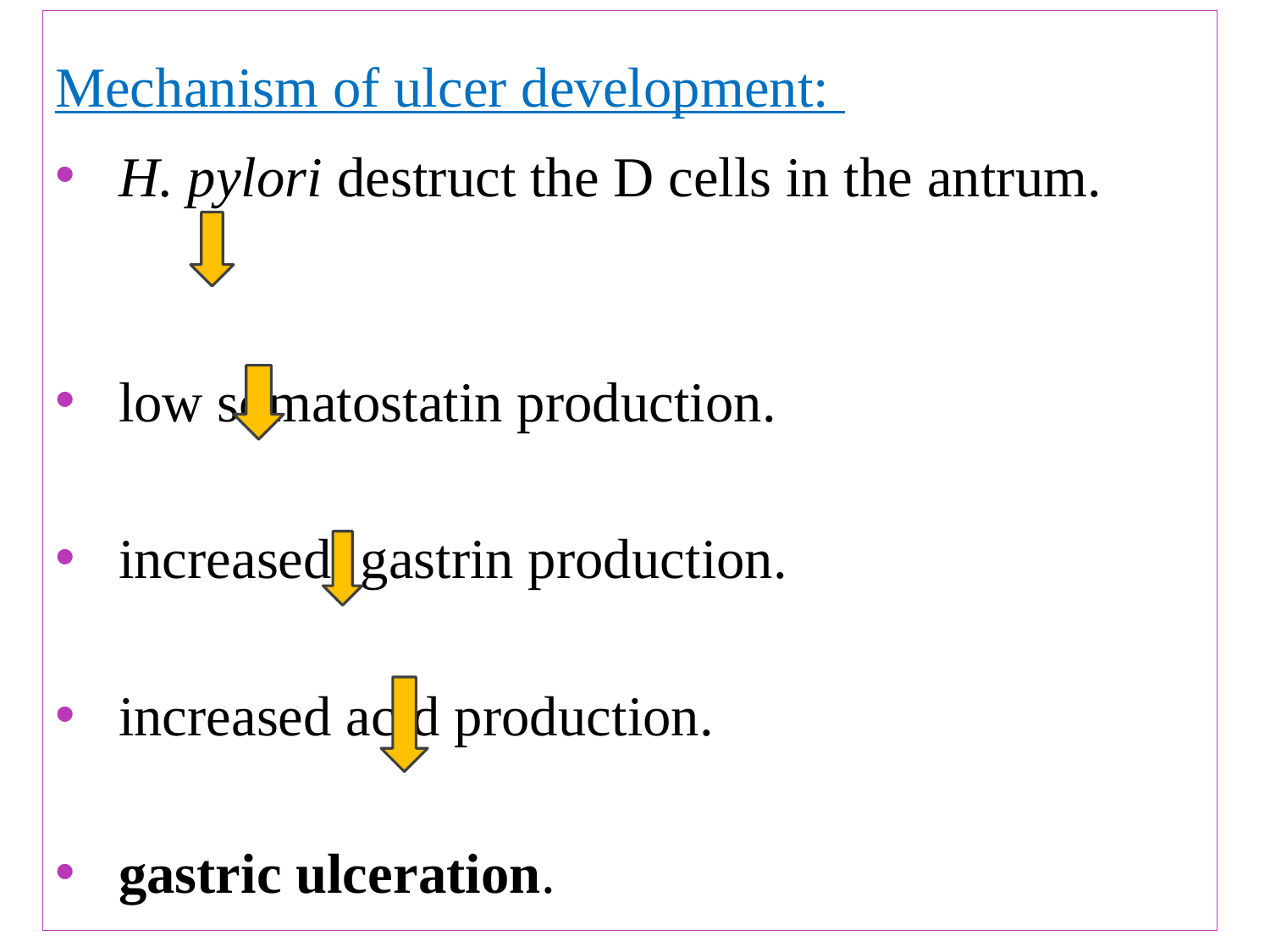

Mechanism of ulcer development:
H. pylori destruct the D cells in the antrum.
low somatostatin production.
increased  gastrin production.
increased acid production.
gastric ulceration.

# N